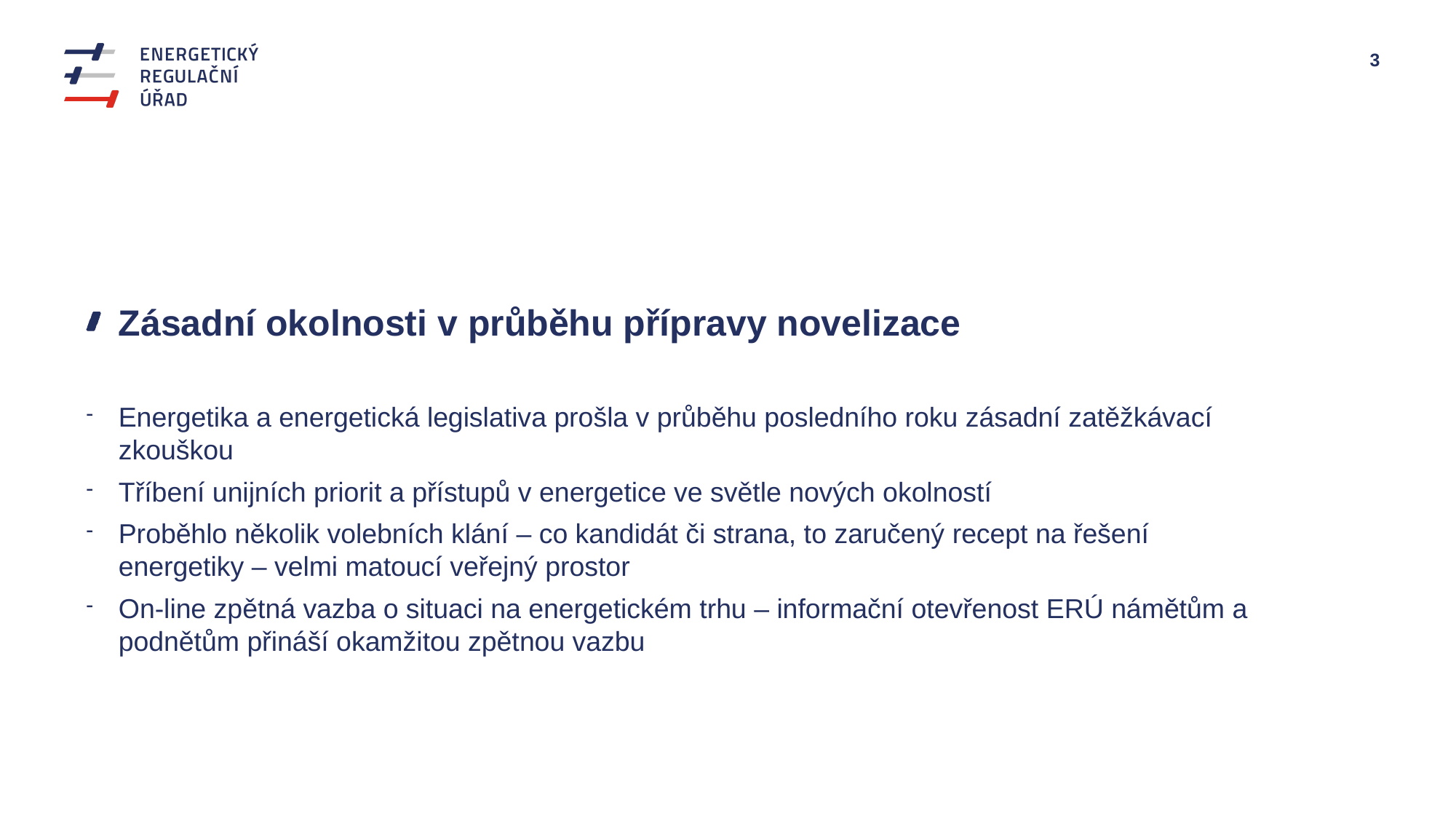

Zásadní okolnosti v průběhu přípravy novelizace

Energetika a energetická legislativa prošla v průběhu posledního roku zásadní zatěžkávací zkouškou
Tříbení unijních priorit a přístupů v energetice ve světle nových okolností
Proběhlo několik volebních klání – co kandidát či strana, to zaručený recept na řešení energetiky – velmi matoucí veřejný prostor
On-line zpětná vazba o situaci na energetickém trhu – informační otevřenost ERÚ námětům a podnětům přináší okamžitou zpětnou vazbu